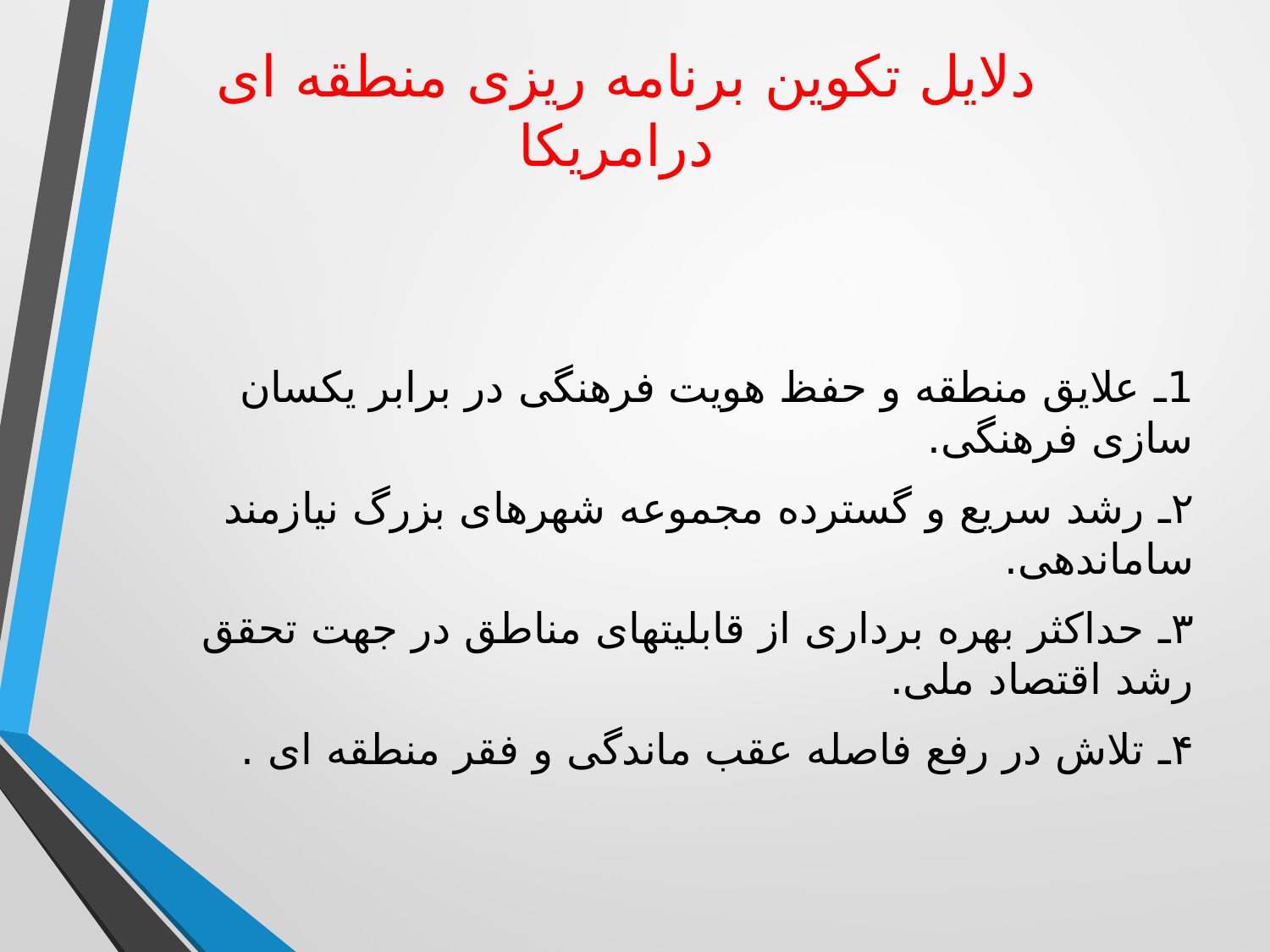

# دلایل تکوین برنامه ریزی منطقه ای درامريكا
1ـ علایق منطقه و حفظ هویت فرهنگی در برابر یکسان سازی فرهنگی.
۲ـ رشد سریع و گسترده مجموعه شهرهای بزرگ نیازمند ساماندهی.
۳ـ حداکثر بهره برداری از قابلیتهای مناطق در جهت تحقق رشد اقتصاد ملی.
۴ـ تلاش در رفع فاصله عقب ماندگی و فقر منطقه ای .